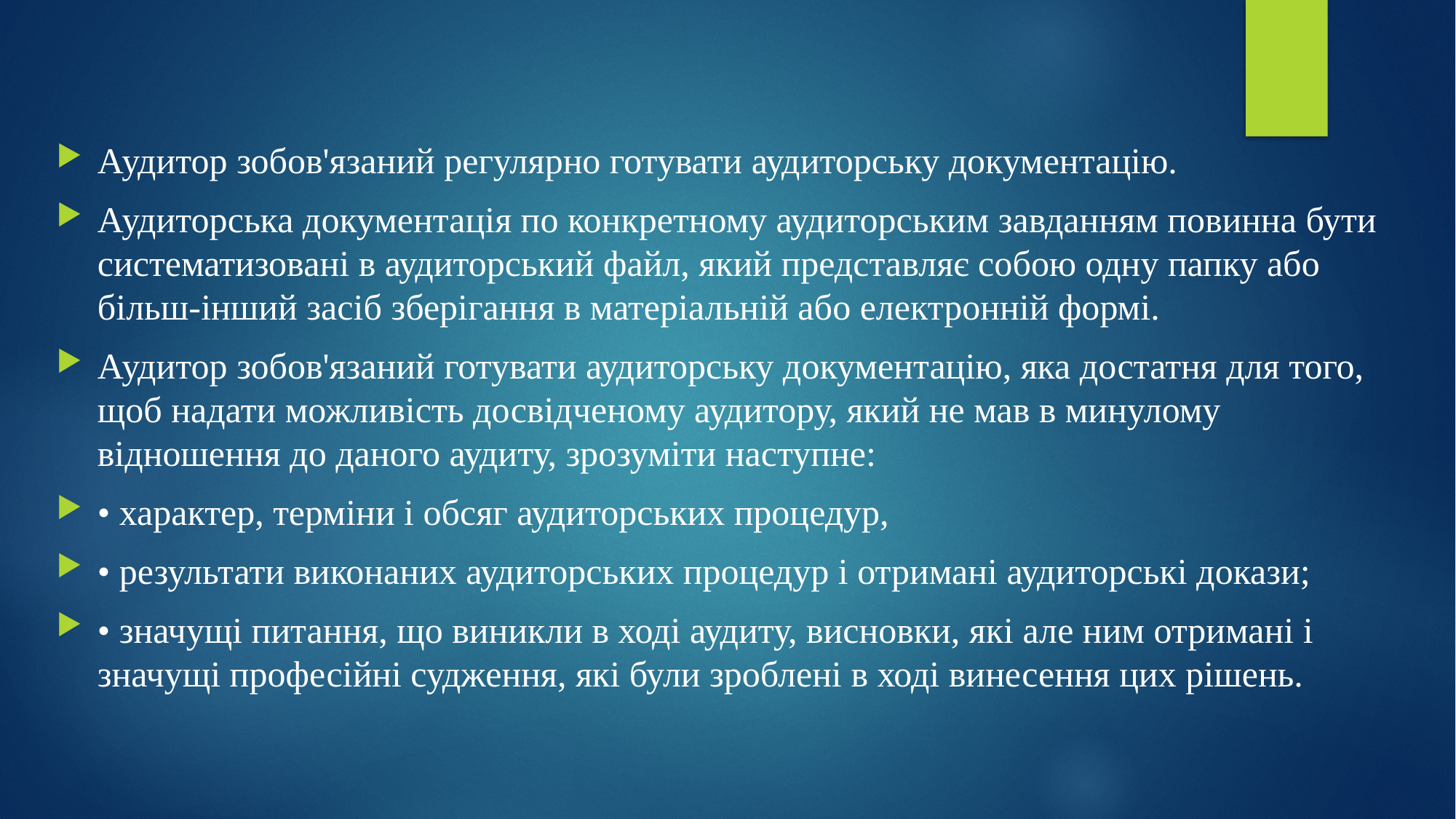

#
Аудитор зобов'язаний регулярно готувати аудиторську документацію.
Аудиторська документація по конкретному аудиторським завданням повинна бути систематизовані в аудиторський файл, який представляє собою одну папку або більш-інший засіб зберігання в матеріальній або електронній формі.
Аудитор зобов'язаний готувати аудиторську документацію, яка достатня для того, щоб надати можливість досвідченому аудитору, який не мав в минулому відношення до даного аудиту, зрозуміти наступне:
• характер, терміни і обсяг аудиторських процедур,
• результати виконаних аудиторських процедур і отримані аудиторські докази;
• значущі питання, що виникли в ході аудиту, висновки, які але ним отримані і значущі професійні судження, які були зроблені в ході винесення цих рішень.